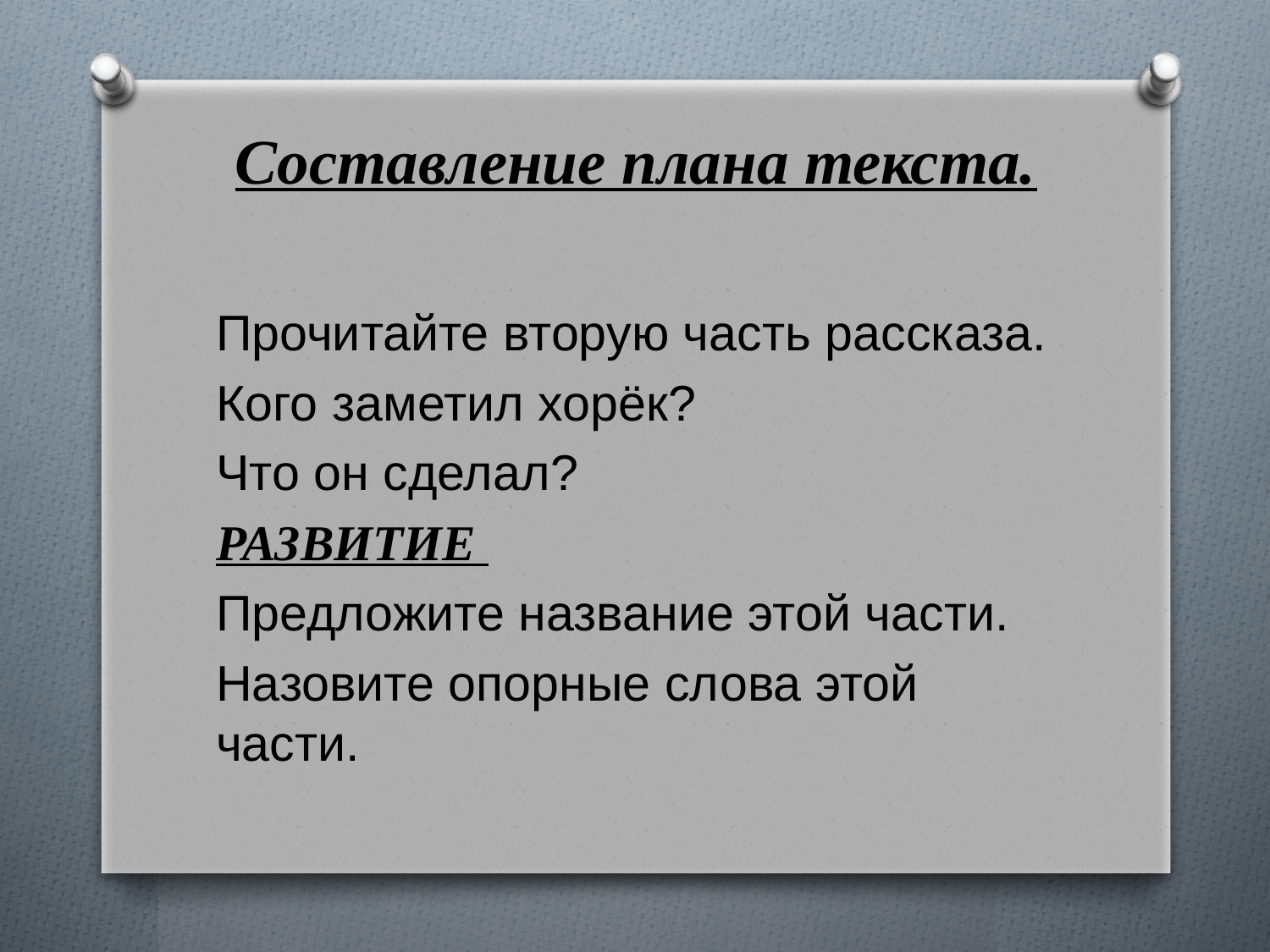

# Составление плана текста.
Прочитайте вторую часть рассказа.
Кого заметил хорёк?
Что он сделал?
РАЗВИТИЕ
Предложите название этой части.
Назовите опорные слова этой части.